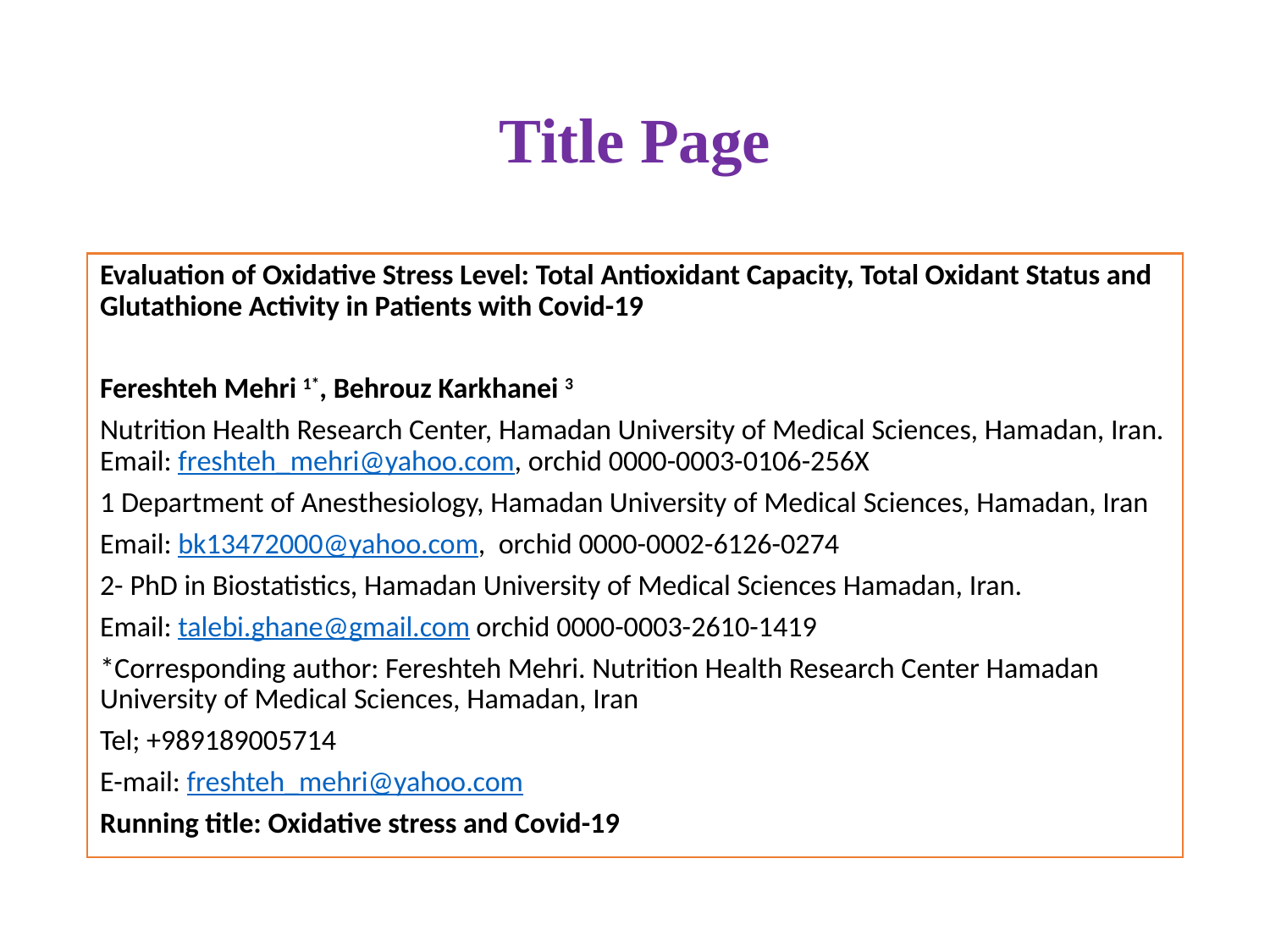

# Title Page
Evaluation of Oxidative Stress Level: Total Antioxidant Capacity, Total Oxidant Status and Glutathione Activity in Patients with Covid-19

Fereshteh Mehri 1*, Behrouz Karkhanei 3
Nutrition Health Research Center, Hamadan University of Medical Sciences, Hamadan, Iran. Email: freshteh_mehri@yahoo.com, orchid 0000-0003-0106-256X
1 Department of Anesthesiology, Hamadan University of Medical Sciences, Hamadan, Iran
Email: bk13472000@yahoo.com,  orchid 0000-0002-6126-0274
2- PhD in Biostatistics, Hamadan University of Medical Sciences Hamadan, Iran.
Email: talebi.ghane@gmail.com orchid 0000-0003-2610-1419
*Corresponding author: Fereshteh Mehri. Nutrition Health Research Center Hamadan University of Medical Sciences, Hamadan, Iran
Tel; +989189005714
E-mail: freshteh_mehri@yahoo.com
Running title: Oxidative stress and Covid-19

15 November 2021
salman.khazaei61@gmail.com
15